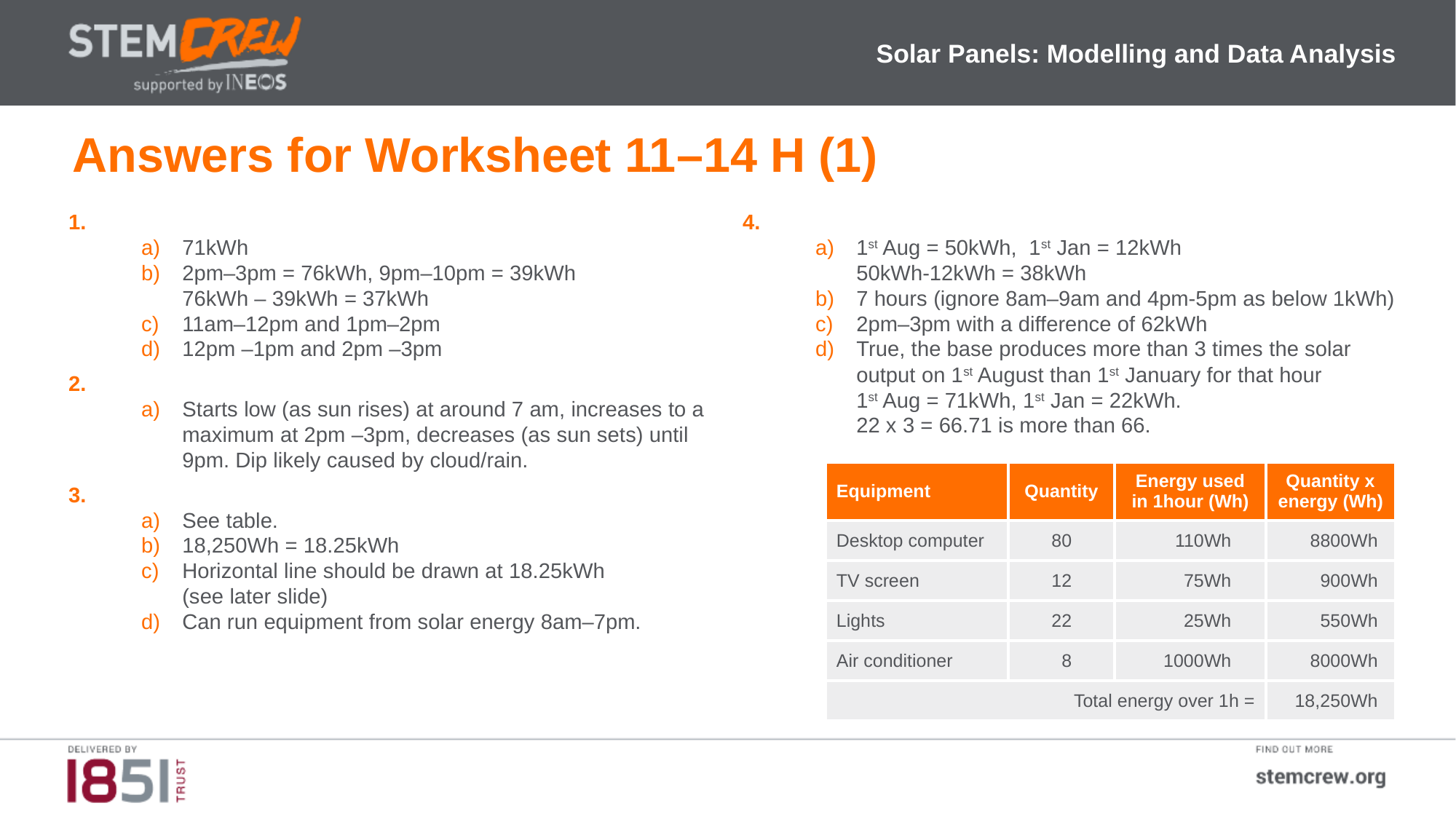

Solar Panels: Modelling and Data Analysis
Answers for Worksheet 11–14 H (1)

71kWh
2pm–3pm = 76kWh, 9pm–10pm = 39kWh
76kWh – 39kWh = 37kWh
11am–12pm and 1pm–2pm
12pm –1pm and 2pm –3pm

Starts low (as sun rises) at around 7 am, increases to a maximum at 2pm –3pm, decreases (as sun sets) until 9pm. Dip likely caused by cloud/rain.

See table.
18,250Wh = 18.25kWh
Horizontal line should be drawn at 18.25kWh
(see later slide)
Can run equipment from solar energy 8am–7pm.

1st Aug = 50kWh,  1st Jan = 12kWh
50kWh-12kWh = 38kWh
7 hours (ignore 8am–9am and 4pm-5pm as below 1kWh)
2pm–3pm with a difference of 62kWh
True, the base produces more than 3 times the solar output on 1st August than 1st January for that hour
1st Aug = 71kWh, 1st Jan = 22kWh.
22 x 3 = 66.71 is more than 66.
| Equipment | Quantity | Energy used in 1hour (Wh) | Quantity x energy (Wh) |
| --- | --- | --- | --- |
| Desktop computer | 80 | 110Wh | 8800Wh |
| TV screen | 12 | 75Wh | 900Wh |
| Lights | 22 | 25Wh | 550Wh |
| Air conditioner | 8 | 1000Wh | 8000Wh |
| Total energy over 1h = |  |  | 18,250Wh |